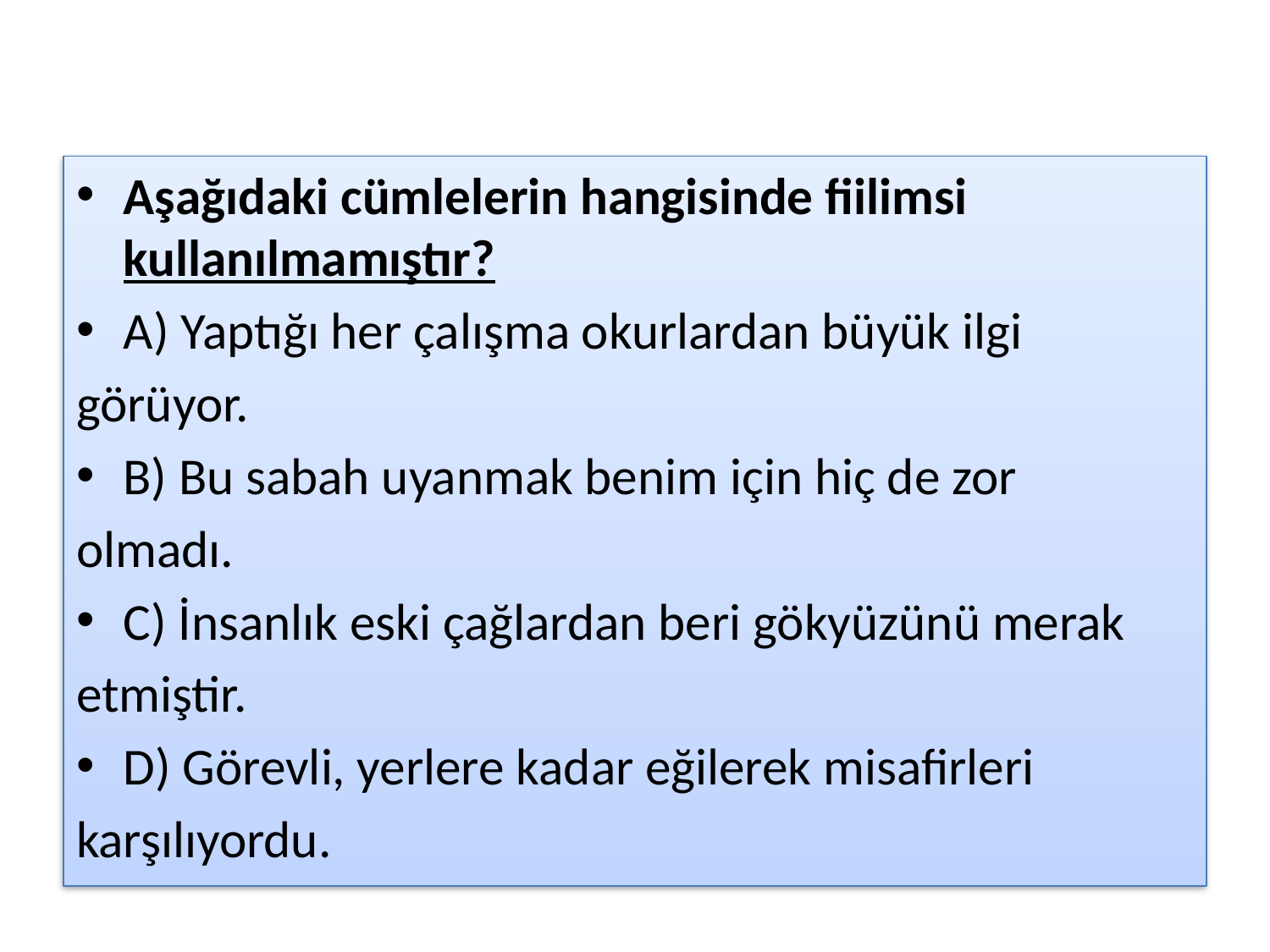

#
Aşağıdaki cümlelerin hangisinde fiilimsi kullanılmamıştır?
A) Yaptığı her çalışma okurlardan büyük ilgi
görüyor.
B) Bu sabah uyanmak benim için hiç de zor
olmadı.
C) İnsanlık eski çağlardan beri gökyüzünü merak
etmiştir.
D) Görevli, yerlere kadar eğilerek misafirleri
karşılıyordu.